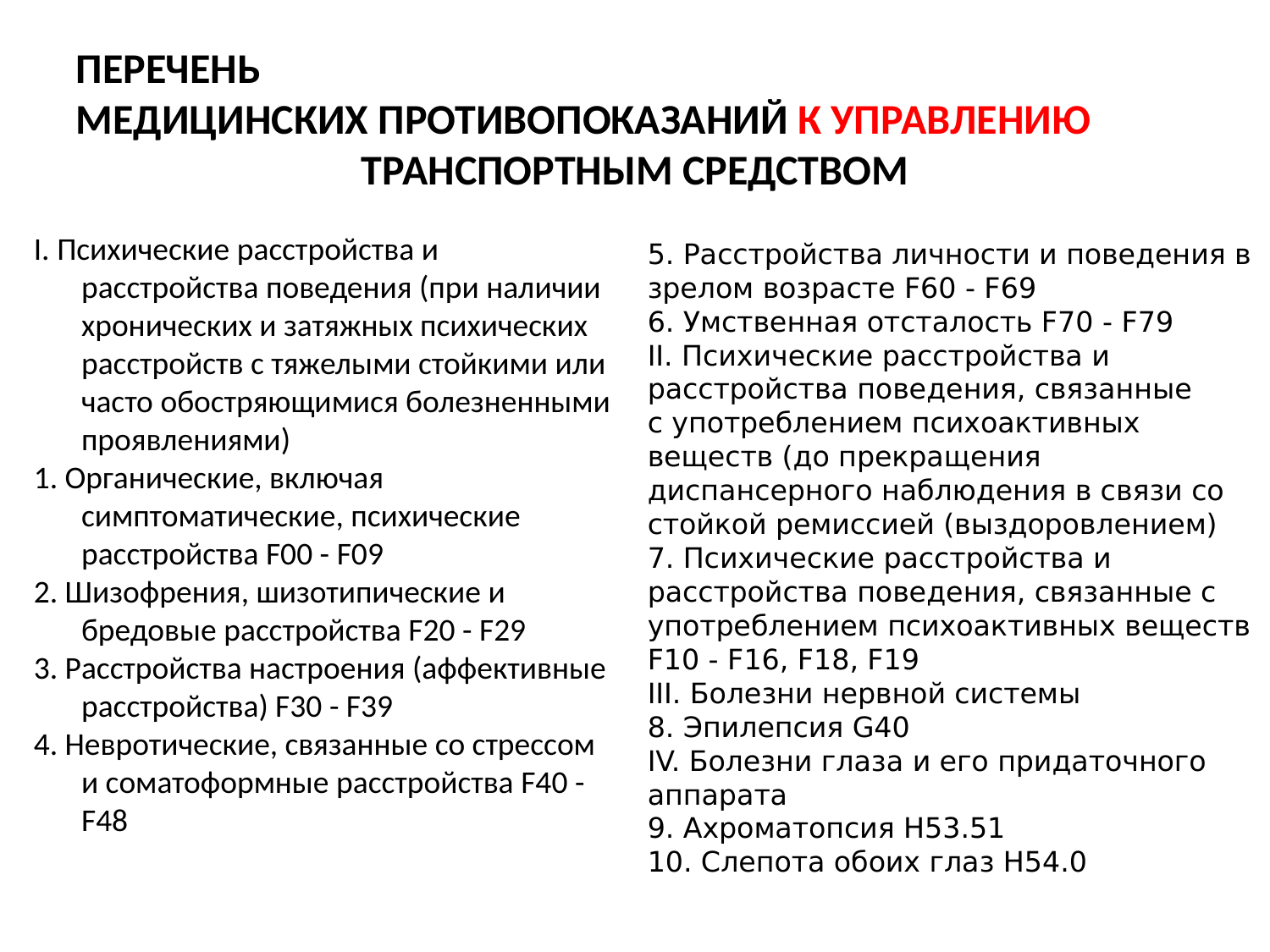

ПЕРЕЧЕНЬ
МЕДИЦИНСКИХ ПРОТИВОПОКАЗАНИЙ К УПРАВЛЕНИЮ
ТРАНСПОРТНЫМ СРЕДСТВОМ
I. Психические расстройства и расстройства поведения (при наличии хронических и затяжных психических расстройств с тяжелыми стойкими или часто обостряющимися болезненными проявлениями)
1. Органические, включая симптоматические, психические расстройства F00 - F09
2. Шизофрения, шизотипические и бредовые расстройства F20 - F29
3. Расстройства настроения (аффективные расстройства) F30 - F39
4. Невротические, связанные со стрессом и соматоформные расстройства F40 - F48
5. Расстройства личности и поведения в зрелом возрасте F60 - F69
6. Умственная отсталость F70 - F79
II. Психические расстройства и расстройства поведения, связанные
с употреблением психоактивных веществ (до прекращения диспансерного наблюдения в связи со стойкой ремиссией (выздоровлением)
7. Психические расстройства и расстройства поведения, связанные с употреблением психоактивных веществ F10 - F16, F18, F19
III. Болезни нервной системы
8. Эпилепсия G40
IV. Болезни глаза и его придаточного аппарата
9. Ахроматопсия H53.51
10. Слепота обоих глаз H54.0